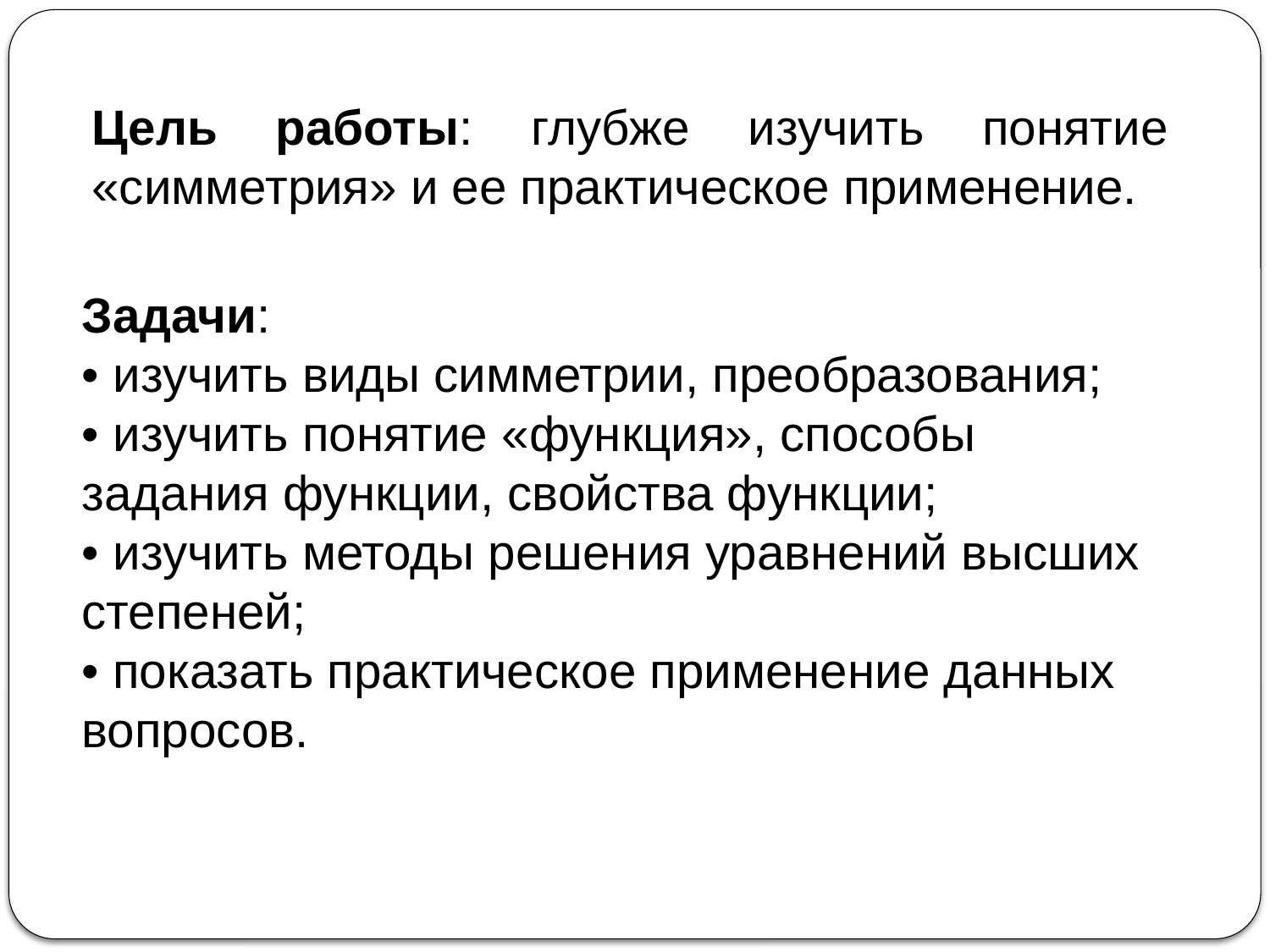

Цель работы: глубже изучить понятие «симметрия» и ее практическое применение.

Задачи:
• изучить виды симметрии, преобразования;
• изучить понятие «функция», способы задания функции, свойства функции;
• изучить методы решения уравнений высших степеней;
• показать практическое применение данных вопросов.